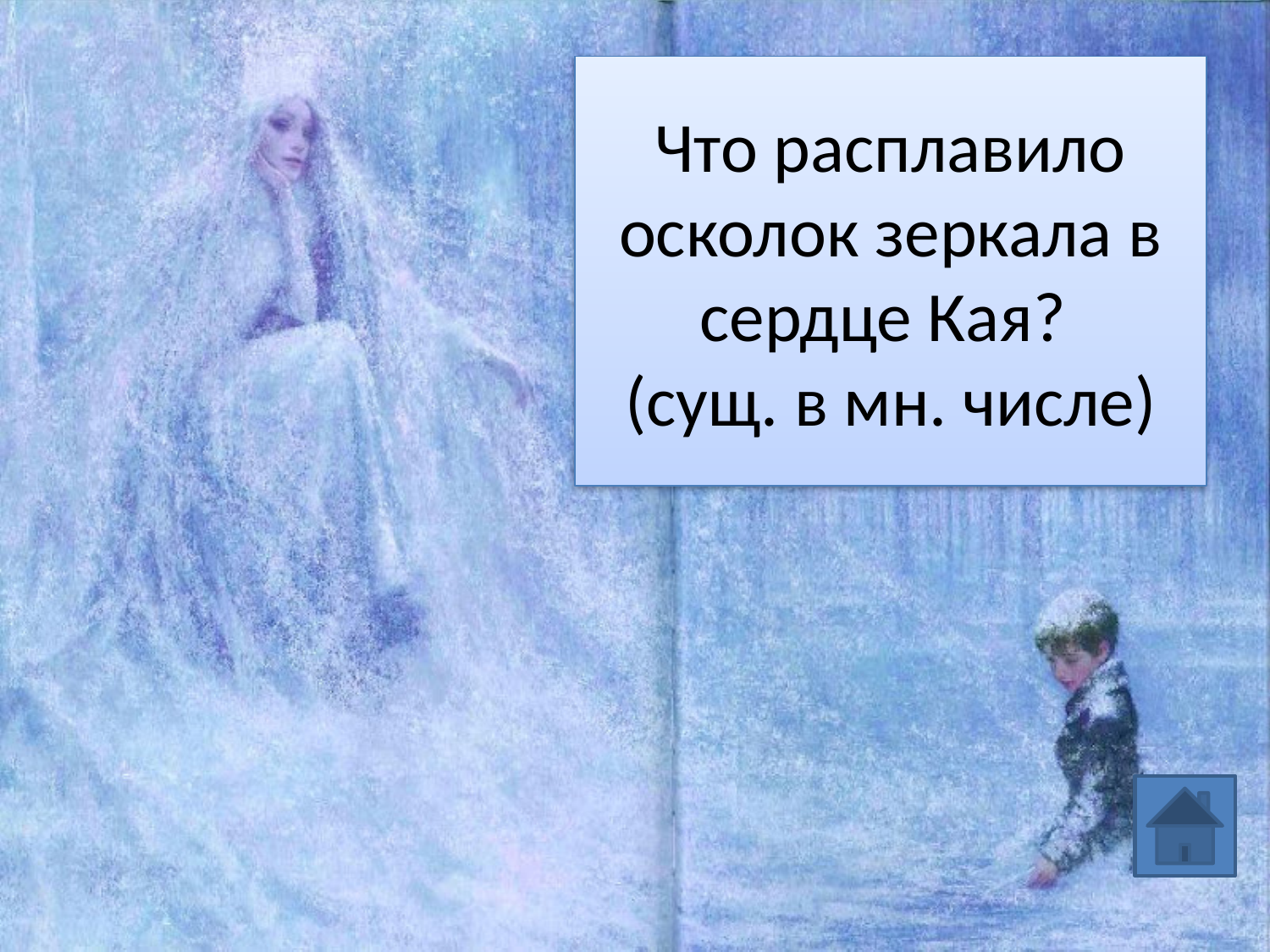

# Что расплавило осколок зеркала в сердце Кая? (сущ. в мн. числе)